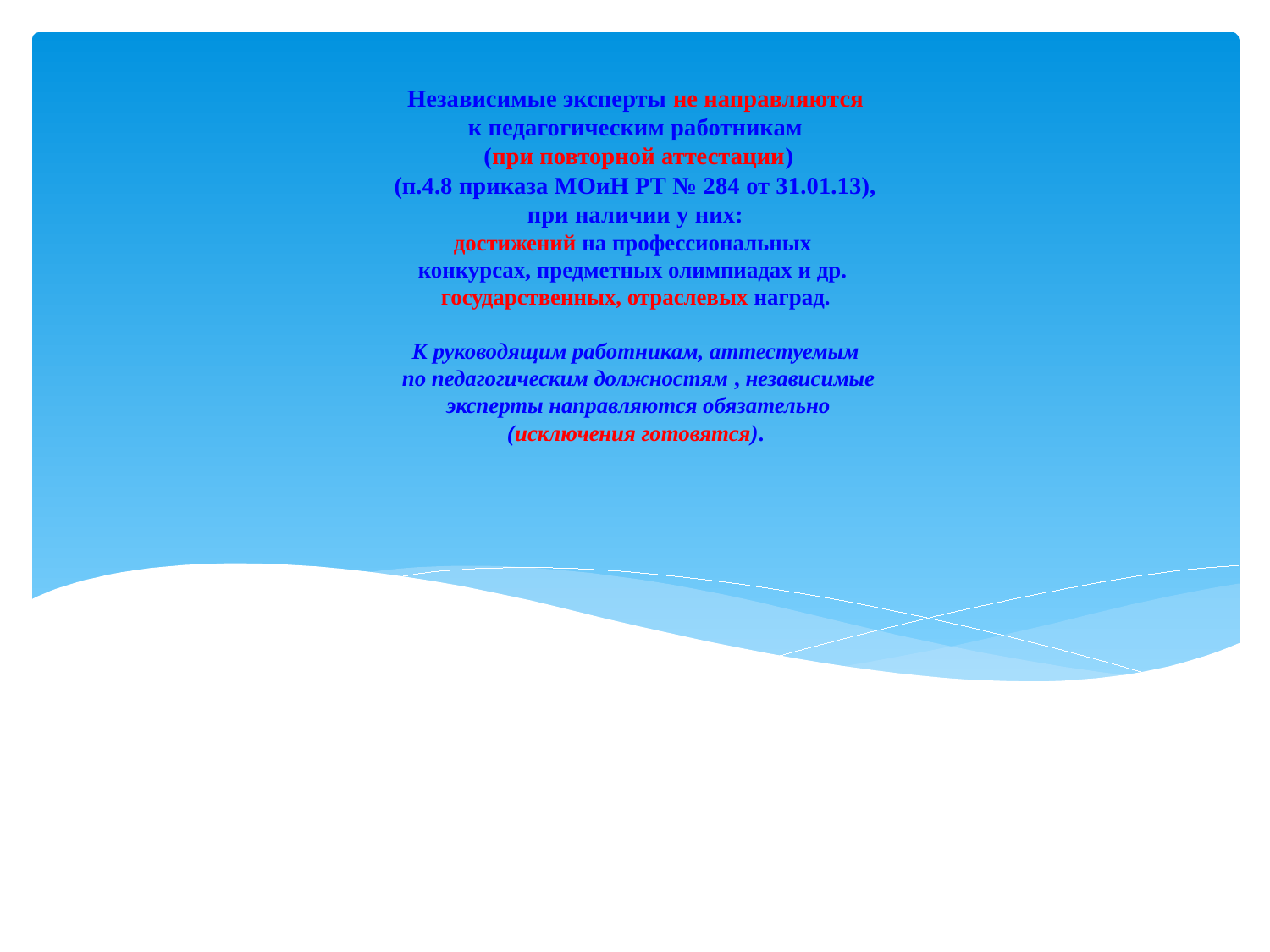

# Независимые эксперты не направляются к педагогическим работникам (при повторной аттестации) (п.4.8 приказа МОиН РТ № 284 от 31.01.13), при наличии у них: достижений на профессиональных конкурсах, предметных олимпиадах и др. государственных, отраслевых наград. К руководящим работникам, аттестуемым по педагогическим должностям , независимые эксперты направляются обязательно (исключения готовятся).